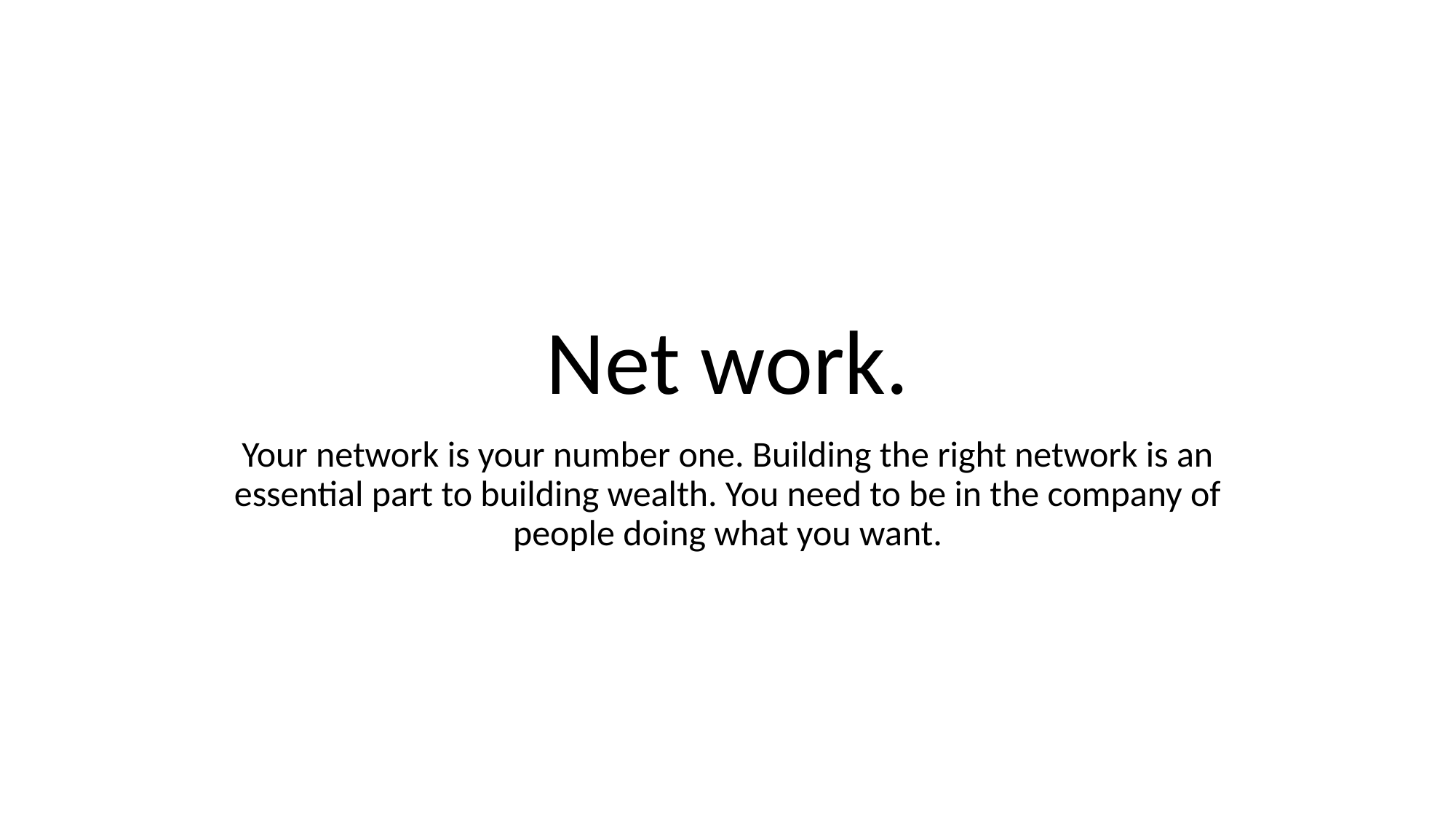

# Net work.
Your network is your number one. Building the right network is an essential part to building wealth. You need to be in the company of people doing what you want.